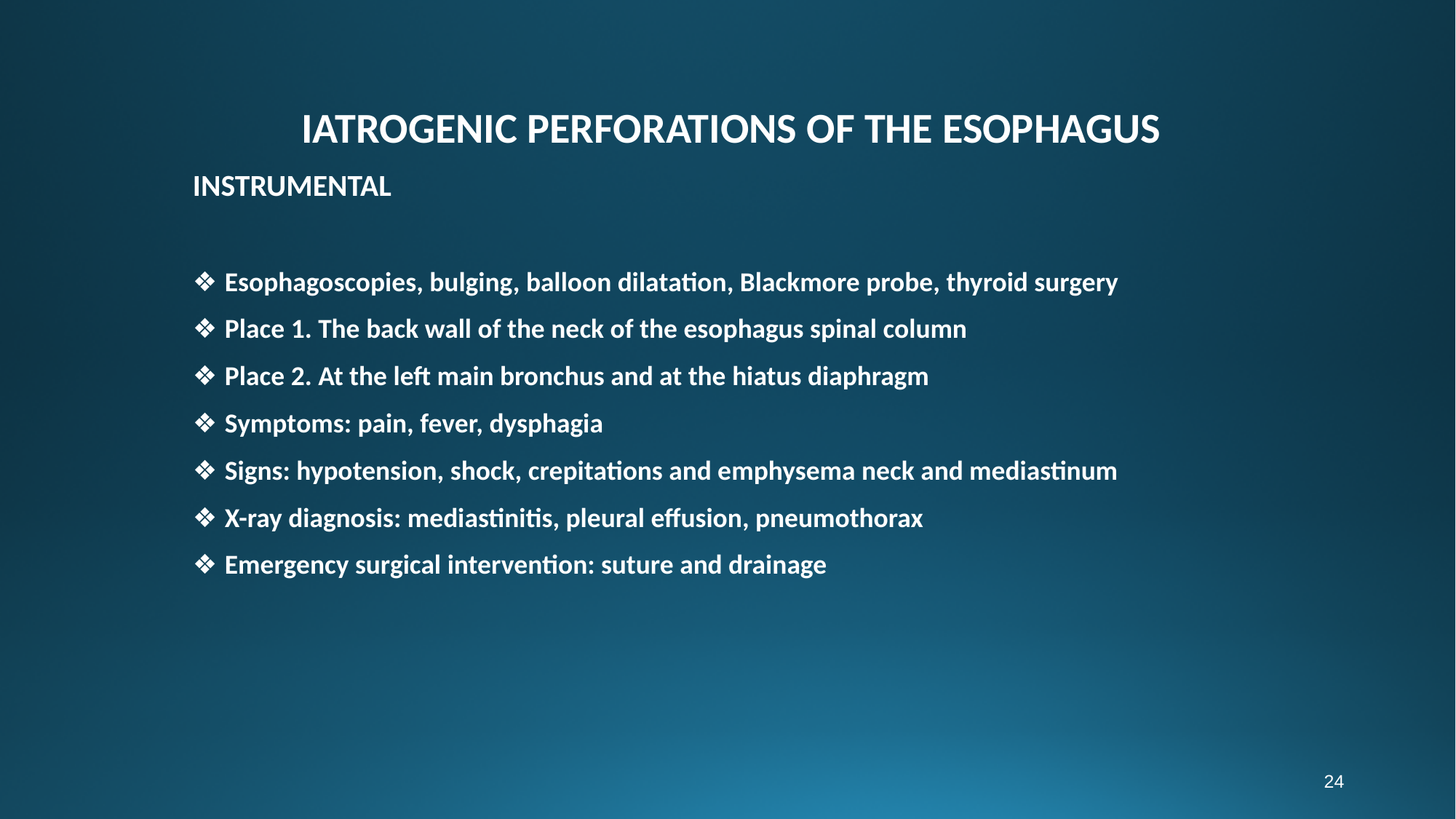

﻿ IATROGENIC PERFORATIONS OF THE ESOPHAGUS
INSTRUMENTAL

❖ Esophagoscopies, bulging, balloon dilatation, Blackmore probe, thyroid surgery
❖ Place 1. The back wall of the neck of the esophagus spinal column
❖ Place 2. At the left main bronchus and at the hiatus diaphragm
❖ Symptoms: pain, fever, dysphagia
❖ Signs: hypotension, shock, crepitations and emphysema neck and mediastinum
❖ X-ray diagnosis: mediastinitis, pleural effusion, pneumothorax
❖ Emergency surgical intervention: suture and drainage
24